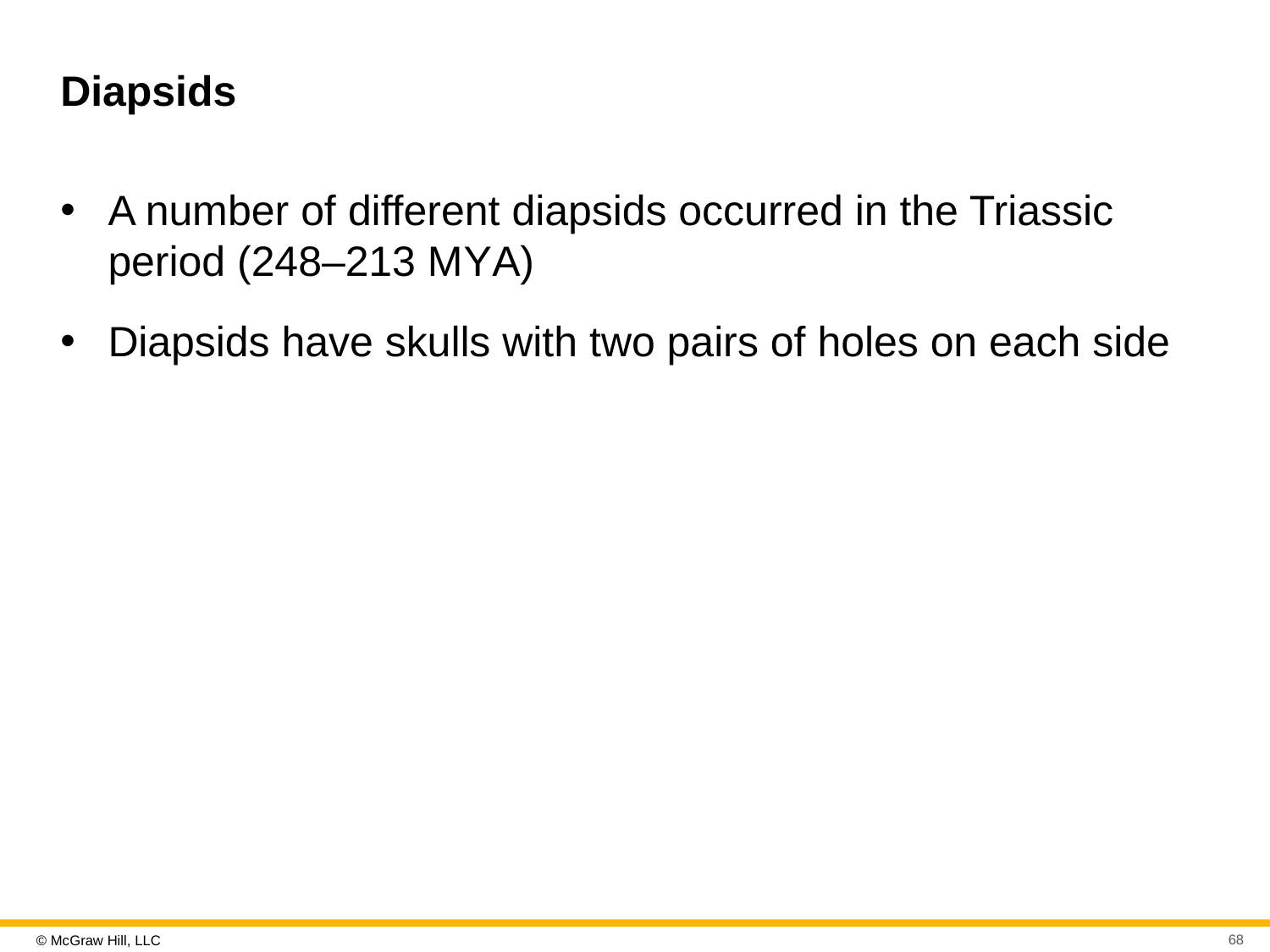

# Diapsids
A number of different diapsids occurred in the Triassic period (248–213 M Y A)
Diapsids have skulls with two pairs of holes on each side
68